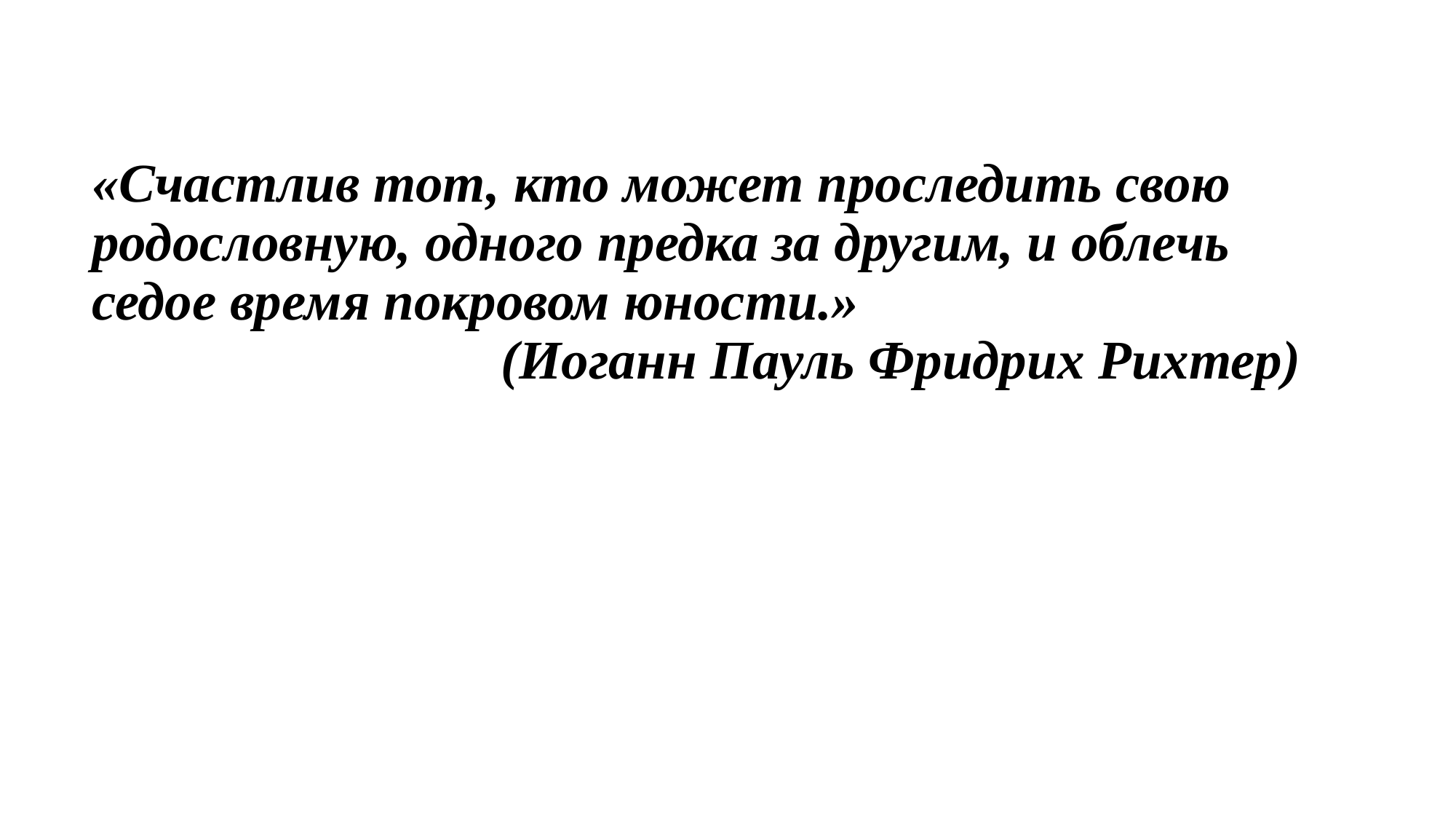

«Счастлив тот, кто может проследить свою родословную, одного предка за другим, и облечь седое время покровом юности.»
                              (Иоганн Пауль Фридрих Рихтер)